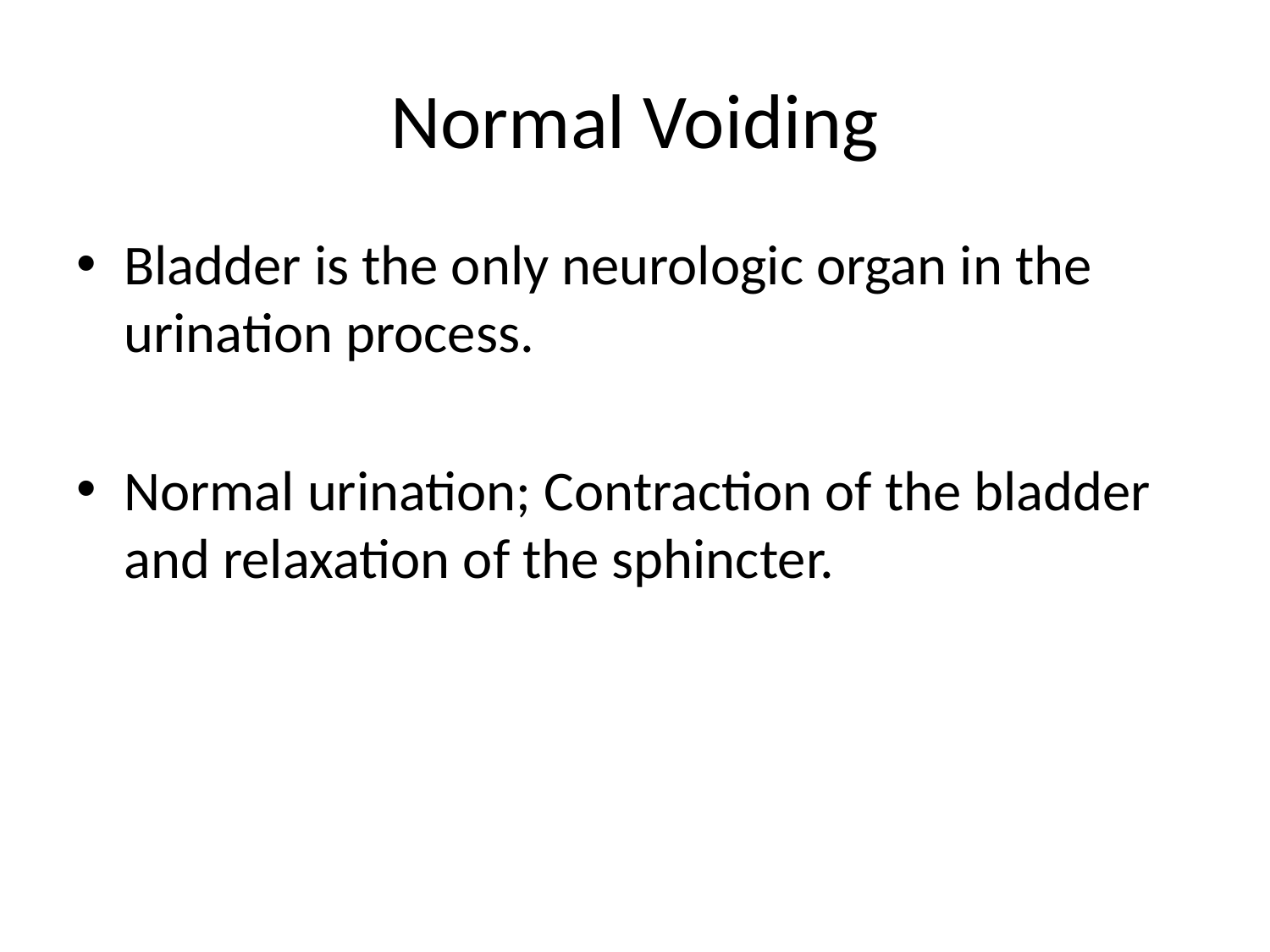

# Normal Voiding
Bladder is the only neurologic organ in the urination process.

Normal urination; Contraction of the bladder and relaxation of the sphincter.